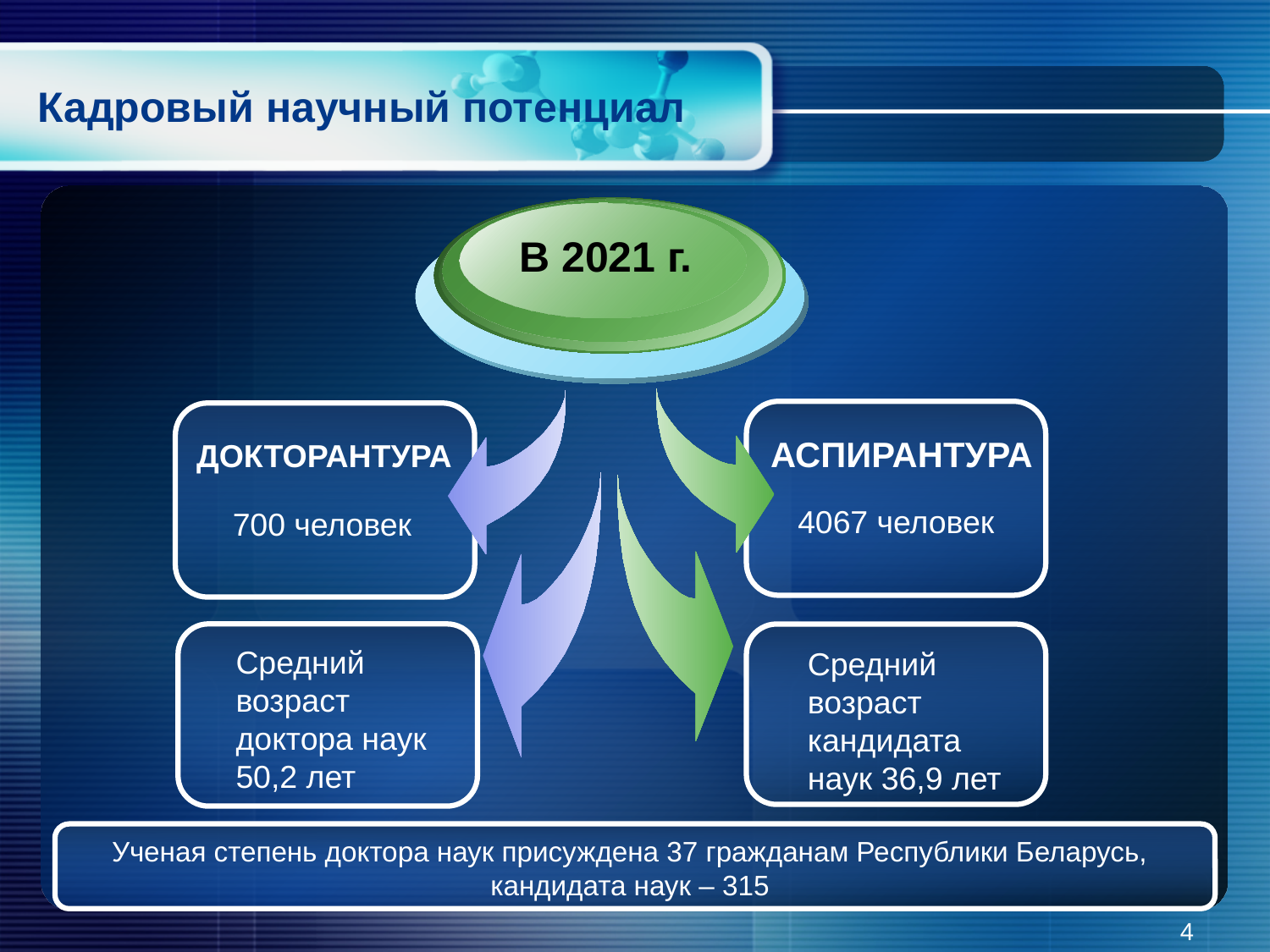

# Кадровый научный потенциал

В 2021 г.

АСПИРАНТУРА
ДОКТОРАНТУРА

4067 человек
700 человек

Средний возраст доктора наук 50,2 лет
Средний возраст кандидата наук 36,9 лет

Ученая степень доктора наук присуждена 37 гражданам Республики Беларусь, кандидата наук – 315
4